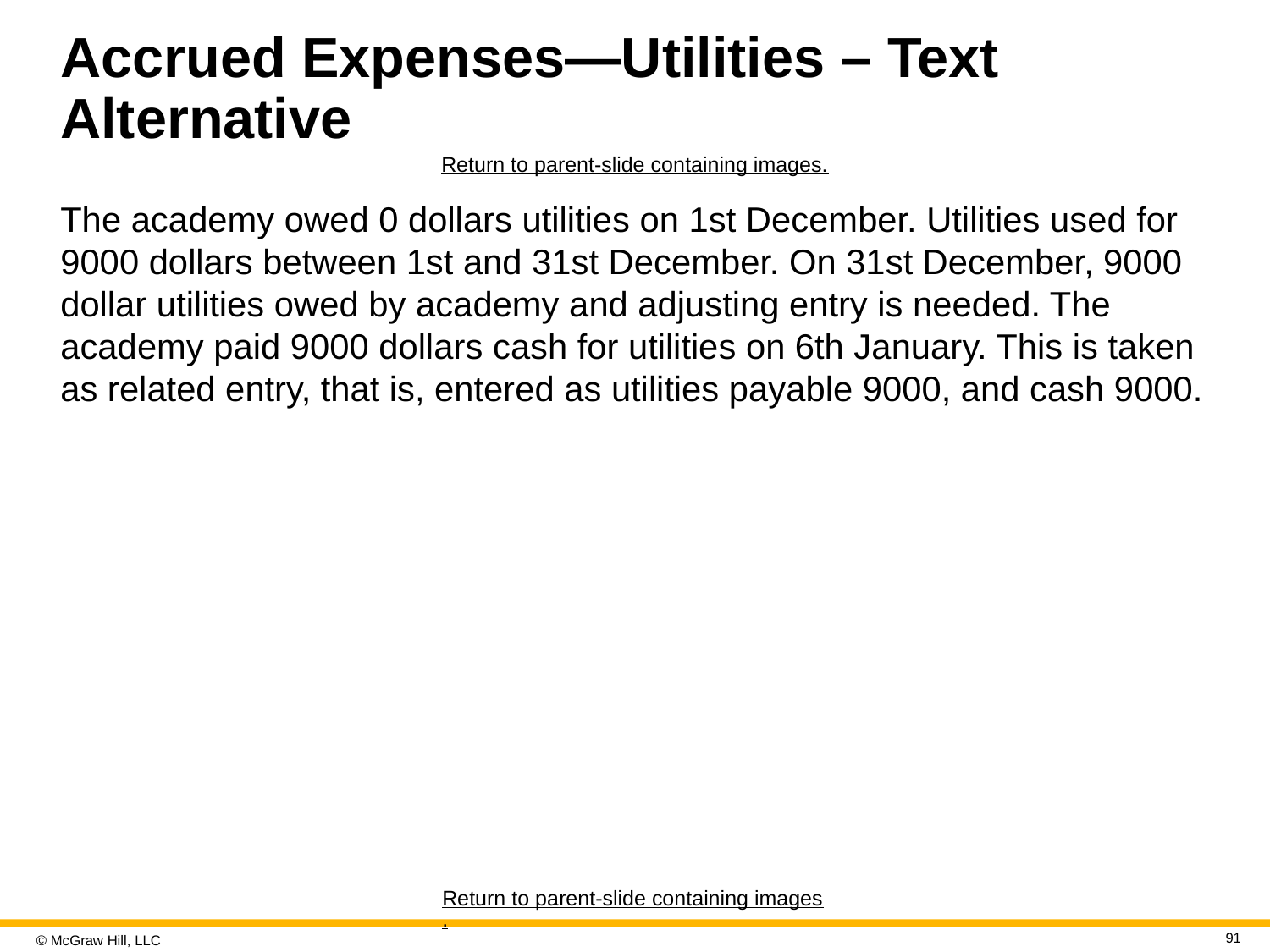

# Accrued Expenses—Utilities – Text Alternative
Return to parent-slide containing images.
The academy owed 0 dollars utilities on 1st December. Utilities used for 9000 dollars between 1st and 31st December. On 31st December, 9000 dollar utilities owed by academy and adjusting entry is needed. The academy paid 9000 dollars cash for utilities on 6th January. This is taken as related entry, that is, entered as utilities payable 9000, and cash 9000.
Return to parent-slide containing images.
91